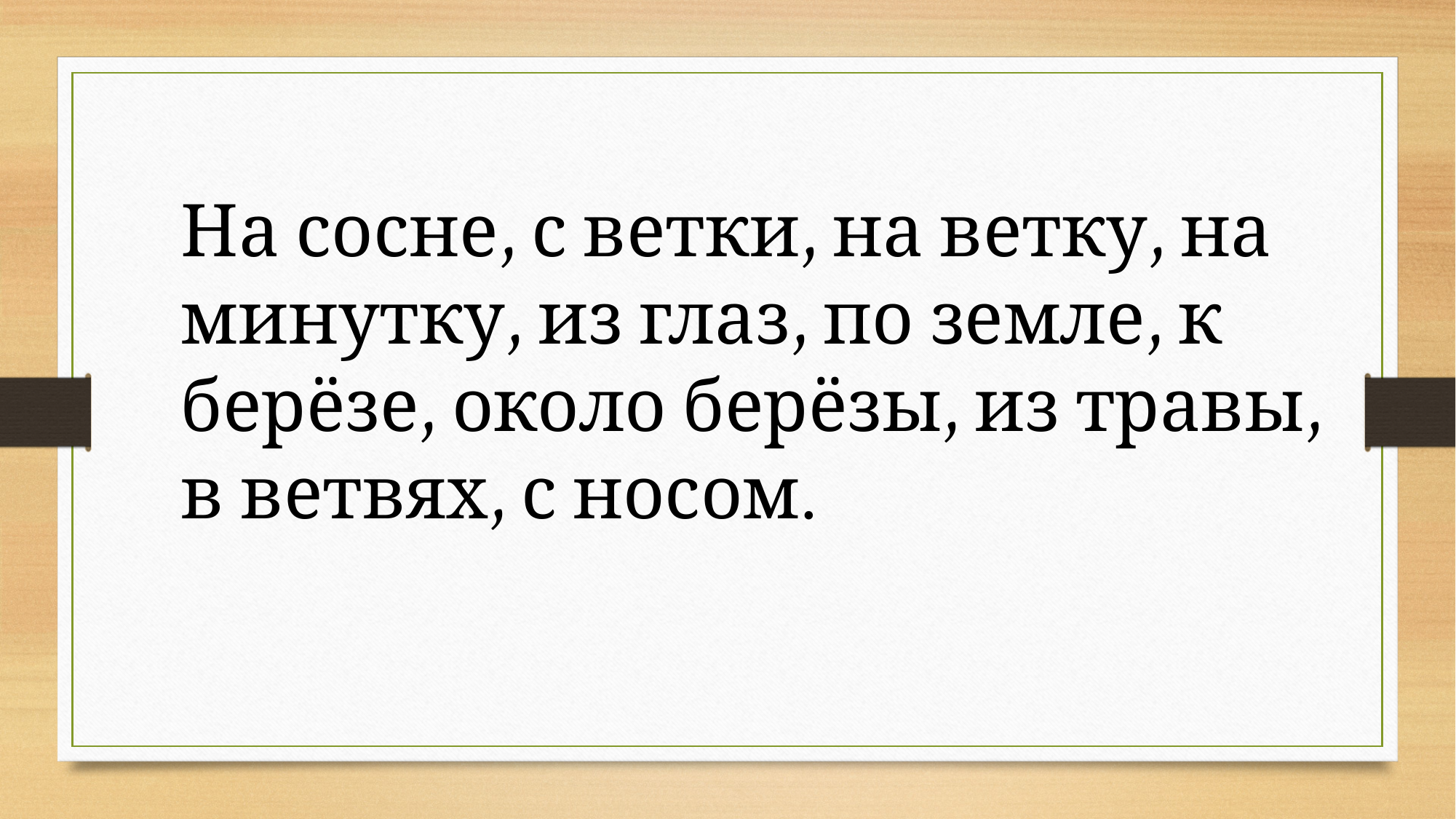

На сосне, с ветки, на ветку, на минутку, из глаз, по земле, к берёзе, около берёзы, из травы, в ветвях, с носом.